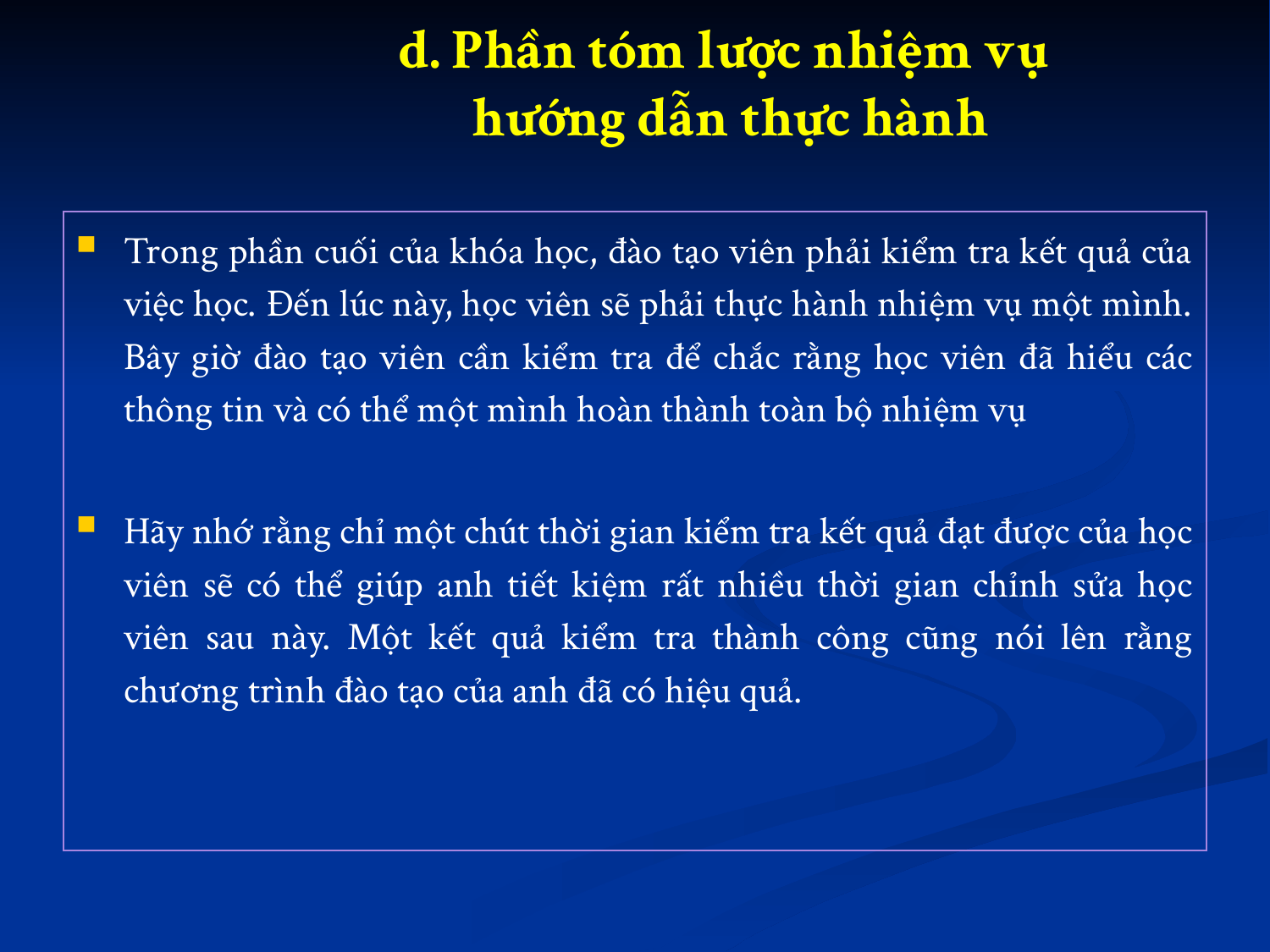

# d. Phần tóm lược nhiệm vụ hướng dẫn thực hành
Trong phần cuối của khóa học, đào tạo viên phải kiểm tra kết quả của việc học. Đến lúc này, học viên sẽ phải thực hành nhiệm vụ một mình. Bây giờ đào tạo viên cần kiểm tra để chắc rằng học viên đã hiểu các thông tin và có thể một mình hoàn thành toàn bộ nhiệm vụ

Hãy nhớ rằng chỉ một chút thời gian kiểm tra kết quả đạt được của học viên sẽ có thể giúp anh tiết kiệm rất nhiều thời gian chỉnh sửa học viên sau này. Một kết quả kiểm tra thành công cũng nói lên rằng chương trình đào tạo của anh đã có hiệu quả.